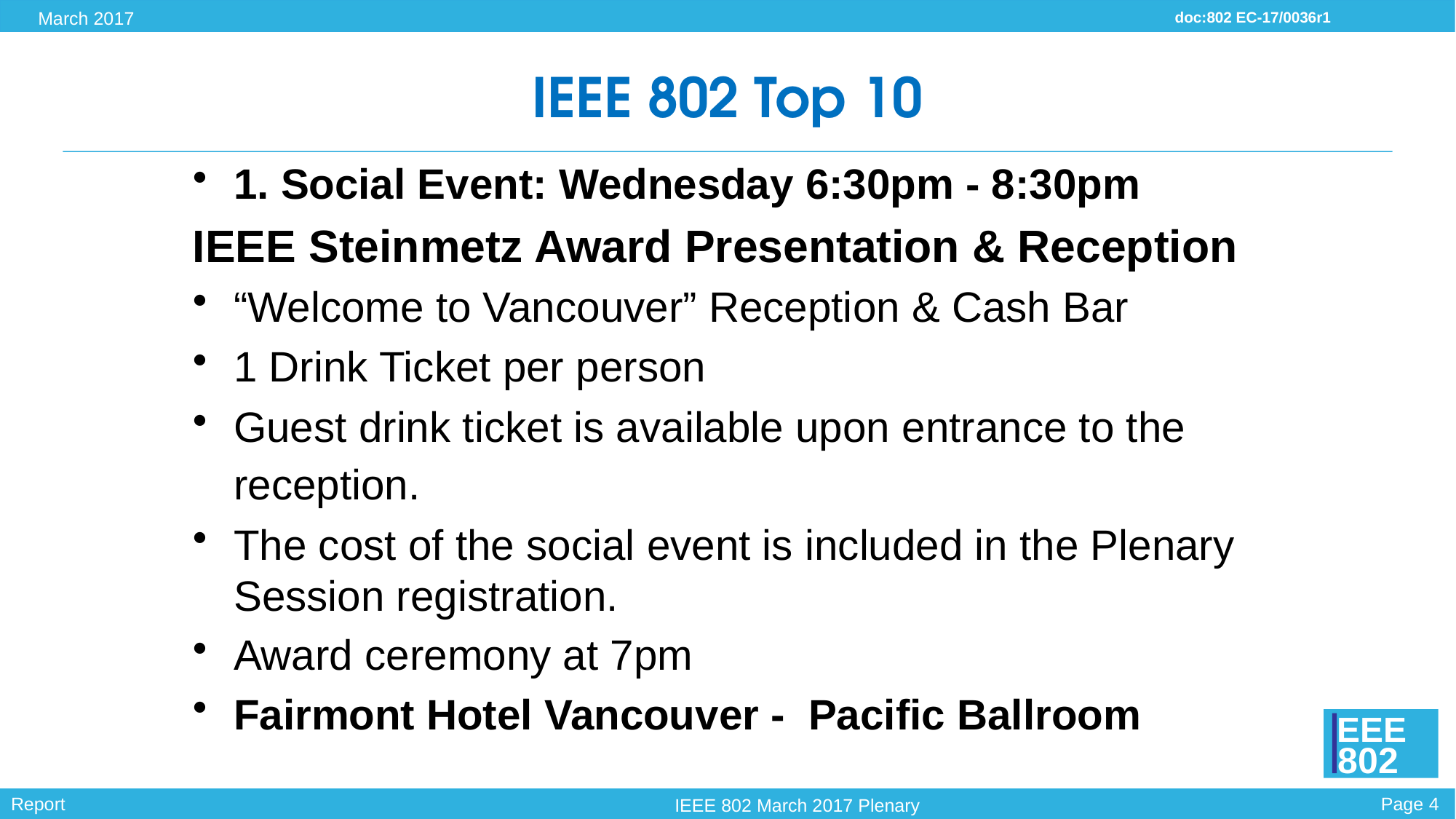

# IEEE 802 Top 10
1. Social Event: Wednesday 6:30pm - 8:30pm
IEEE Steinmetz Award Presentation & Reception
“Welcome to Vancouver” Reception & Cash Bar
1 Drink Ticket per person
Guest drink ticket is available upon entrance to the reception.
The cost of the social event is included in the Plenary Session registration.
Award ceremony at 7pm
Fairmont Hotel Vancouver -  Pacific Ballroom